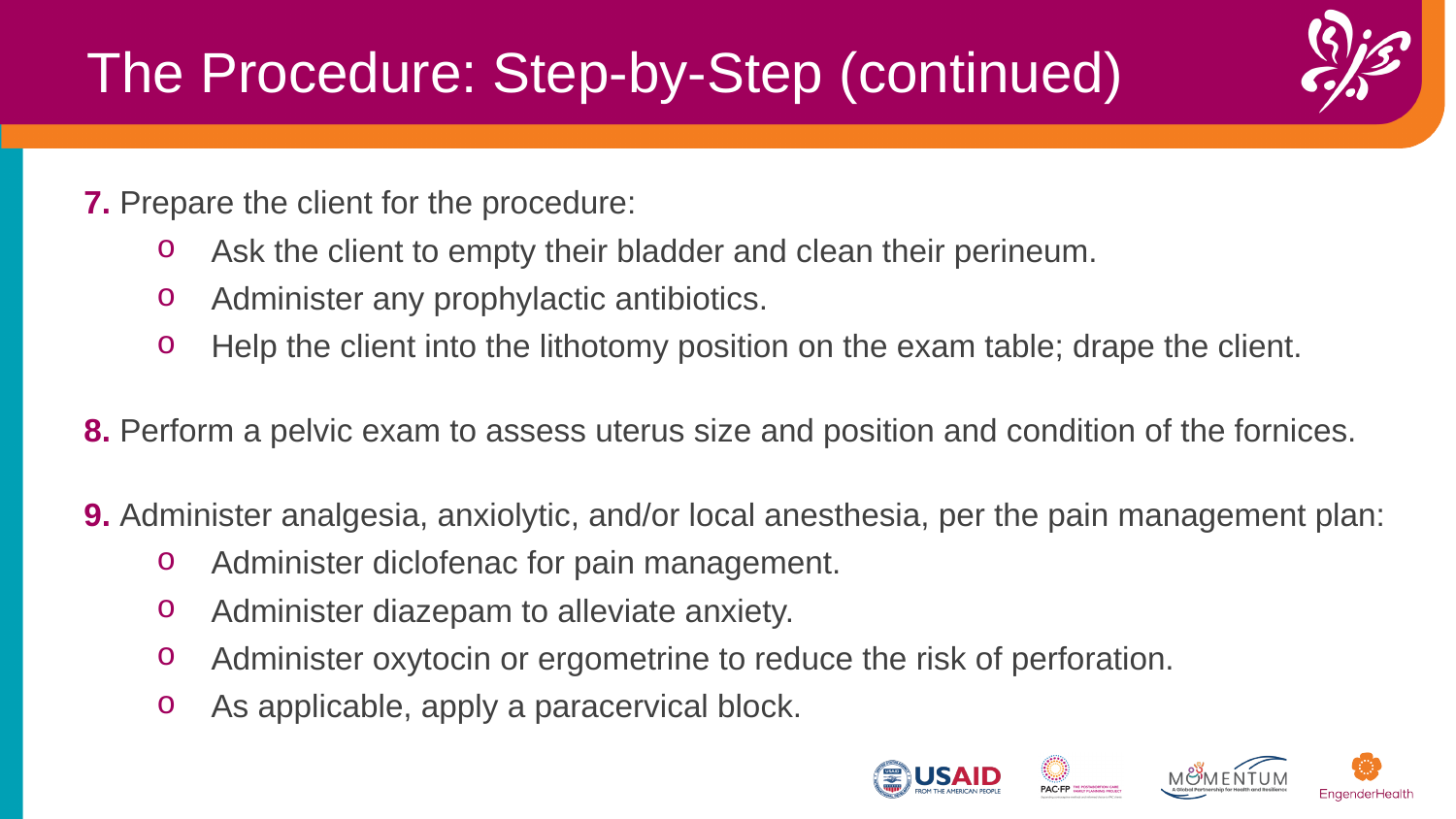

The Procedure: Step-by-Step (continued)
7. Prepare the client for the procedure:
Ask the client to empty their bladder and clean their perineum.
Administer any prophylactic antibiotics.
Help the client into the lithotomy position on the exam table; drape the client.
8. Perform a pelvic exam to assess uterus size and position and condition of the fornices.
9. Administer analgesia, anxiolytic, and/or local anesthesia, per the pain management plan:
Administer diclofenac for pain management.
Administer diazepam to alleviate anxiety.
Administer oxytocin or ergometrine to reduce the risk of perforation.
As applicable, apply a paracervical block.